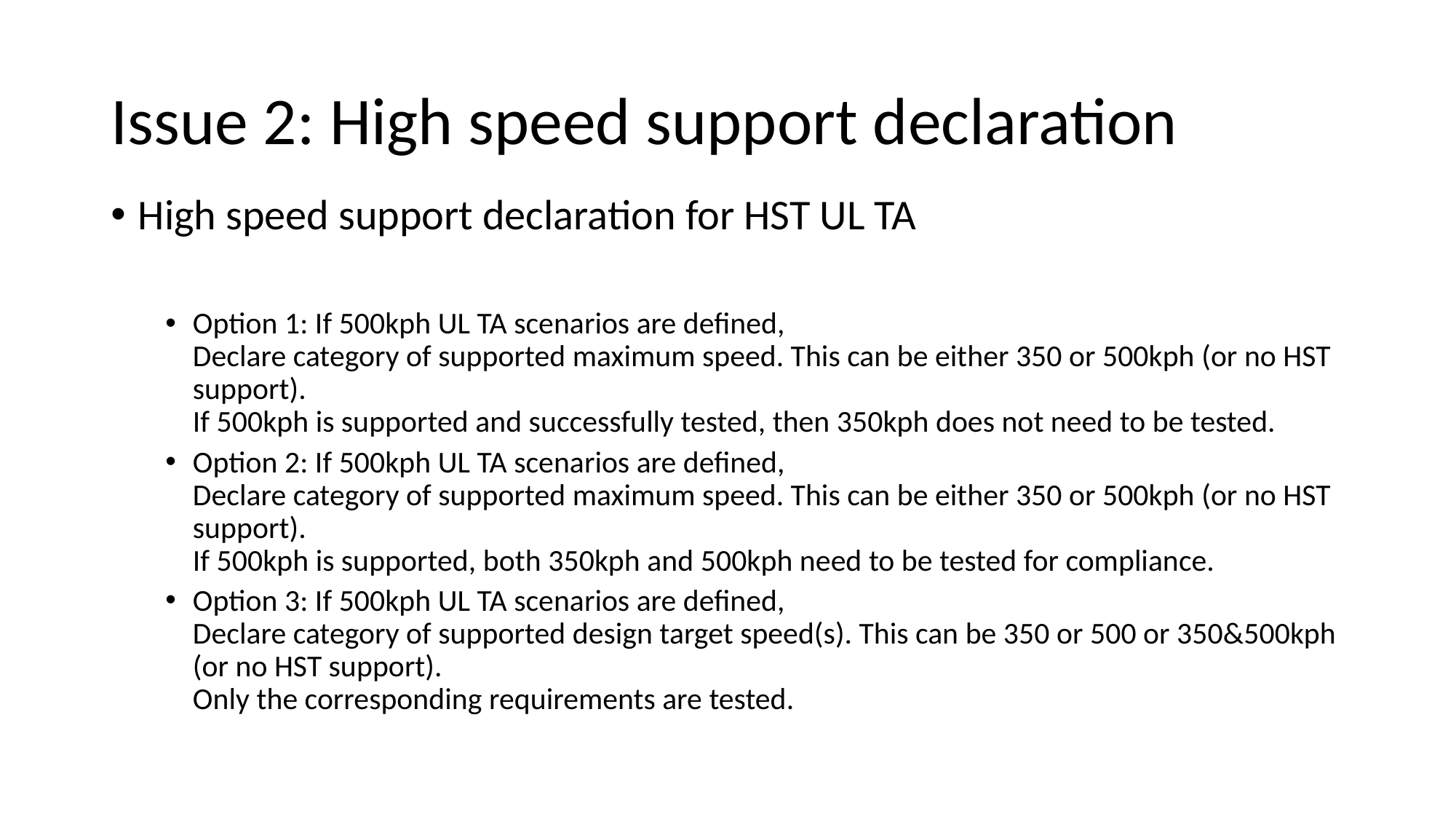

# Issue 2: High speed support declaration
High speed support declaration for HST UL TA

Option 1: If 500kph UL TA scenarios are defined,
Declare category of supported maximum speed. This can be either 350 or 500kph (or no HST support).
If 500kph is supported and successfully tested, then 350kph does not need to be tested.
Option 2: If 500kph UL TA scenarios are defined,
Declare category of supported maximum speed. This can be either 350 or 500kph (or no HST support).
If 500kph is supported, both 350kph and 500kph need to be tested for compliance.
Option 3: If 500kph UL TA scenarios are defined,
Declare category of supported design target speed(s). This can be 350 or 500 or 350&500kph (or no HST support).
Only the corresponding requirements are tested.